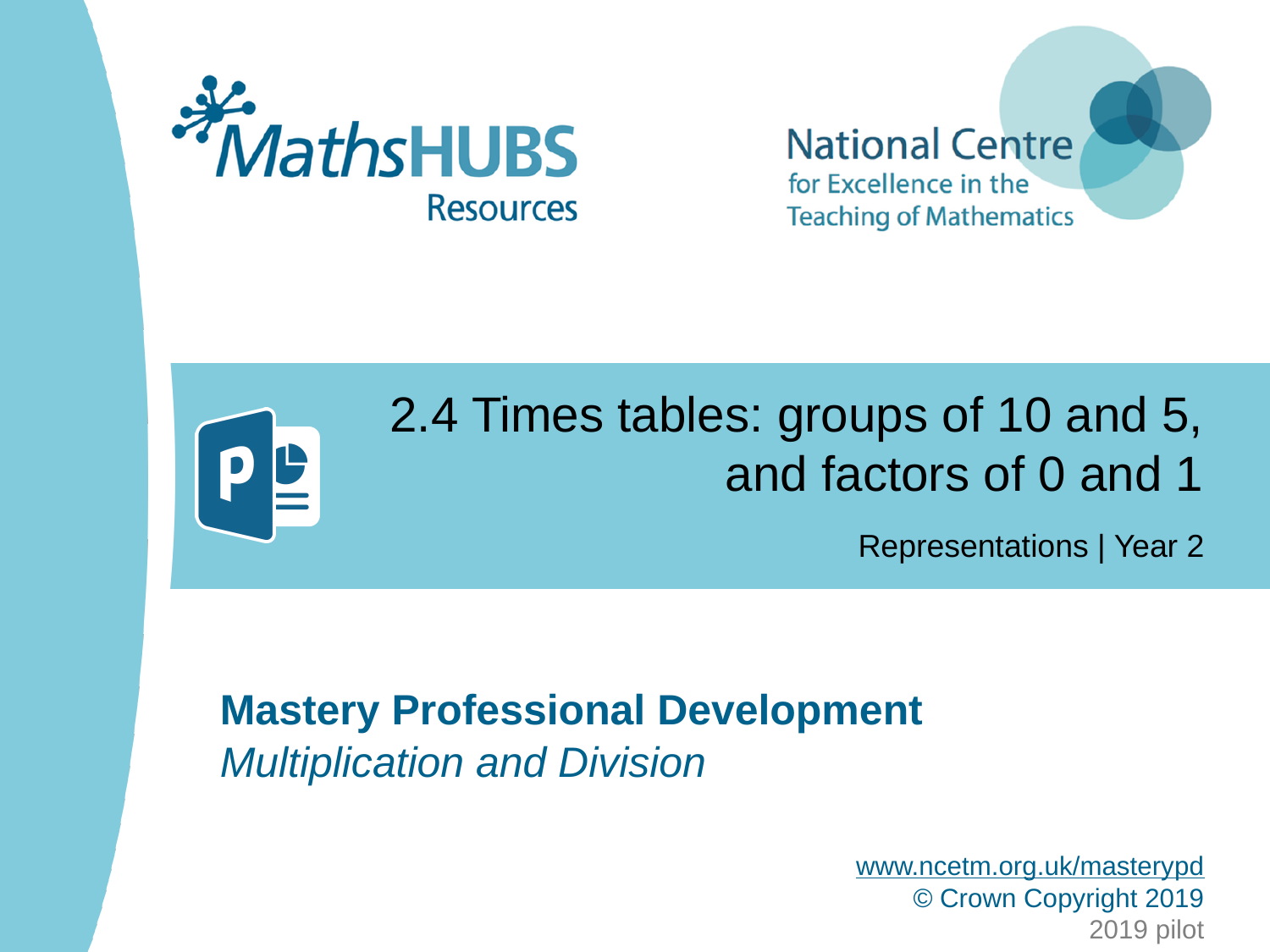

# 2.4 Times tables: groups of 10 and 5, and factors of 0 and 1
Representations | Year 2
Multiplication and Division